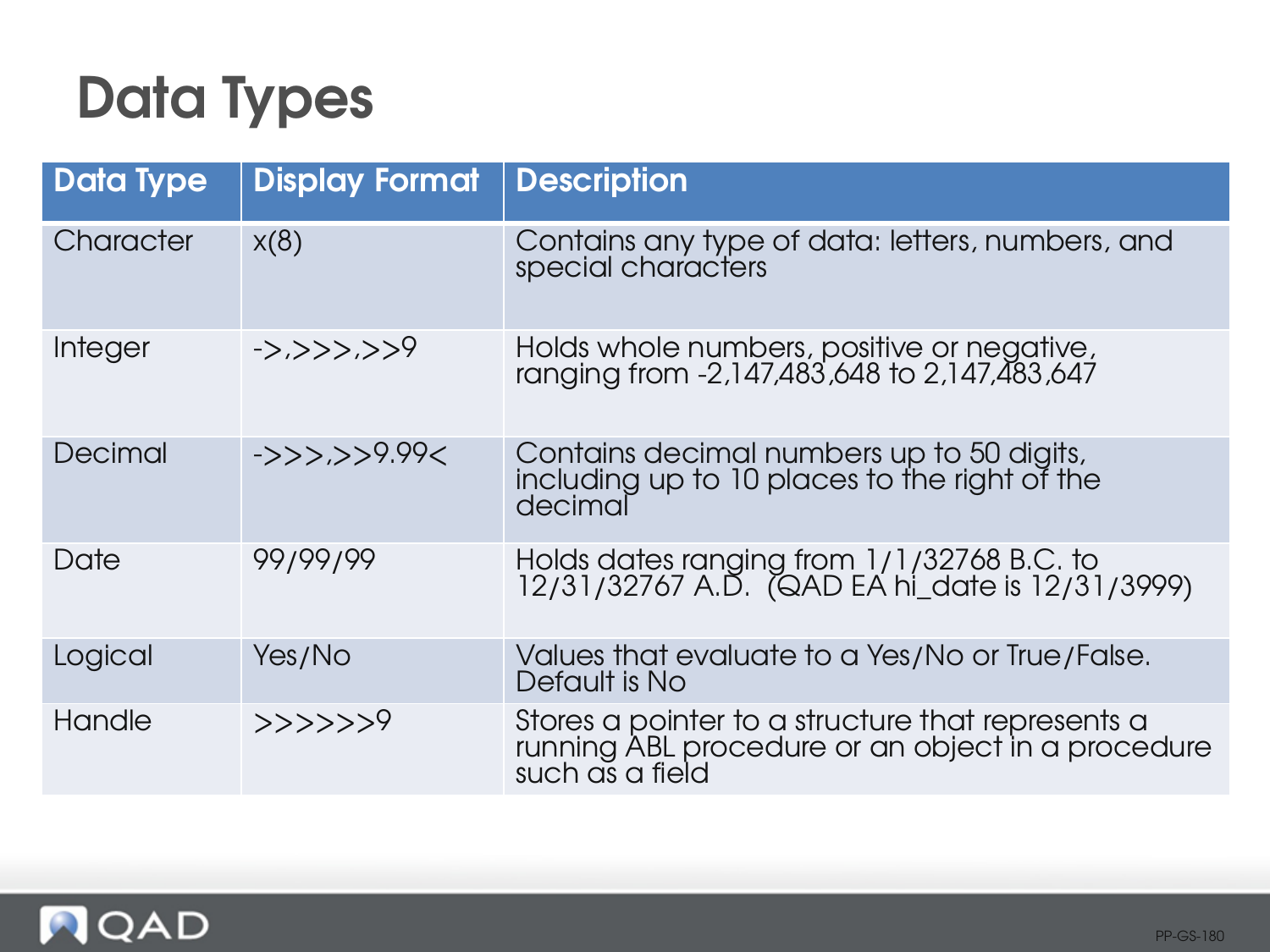

# Data Types
| Data Type | Display Format | Description |
| --- | --- | --- |
| Character | x(8) | Contains any type of data: letters, numbers, and special characters |
| Integer | ->,>>>,>>9 | Holds whole numbers, positive or negative, ranging from -2,147,483,648 to 2,147,483,647 |
| Decimal | ->>>,>>9.99< | Contains decimal numbers up to 50 digits, including up to 10 places to the right of the decimal |
| Date | 99/99/99 | Holds dates ranging from 1/1/32768 B.C. to 12/31/32767 A.D. (QAD EA hi\_date is 12/31/3999) |
| Logical | Yes/No | Values that evaluate to a Yes/No or True/False. Default is No |
| Handle | >>>>>>9 | Stores a pointer to a structure that represents a running ABL procedure or an object in a procedure such as a field |
PP-GS-180